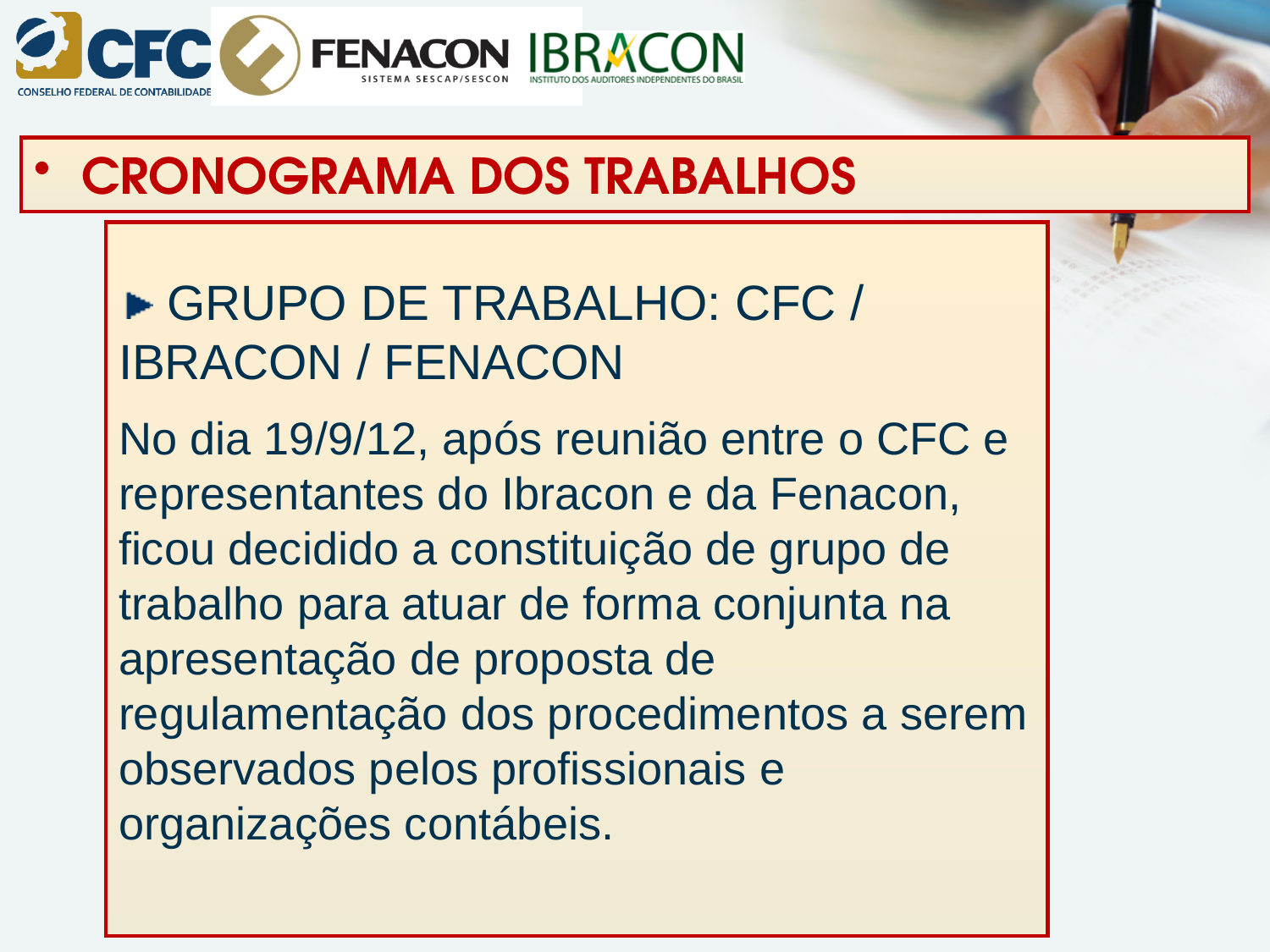

CRONOGRAMA DOS TRABALHOS
 GRUPO DE TRABALHO: CFC / IBRACON / FENACON
No dia 19/9/12, após reunião entre o CFC e representantes do Ibracon e da Fenacon, ficou decidido a constituição de grupo de trabalho para atuar de forma conjunta na apresentação de proposta de regulamentação dos procedimentos a serem observados pelos profissionais e organizações contábeis.